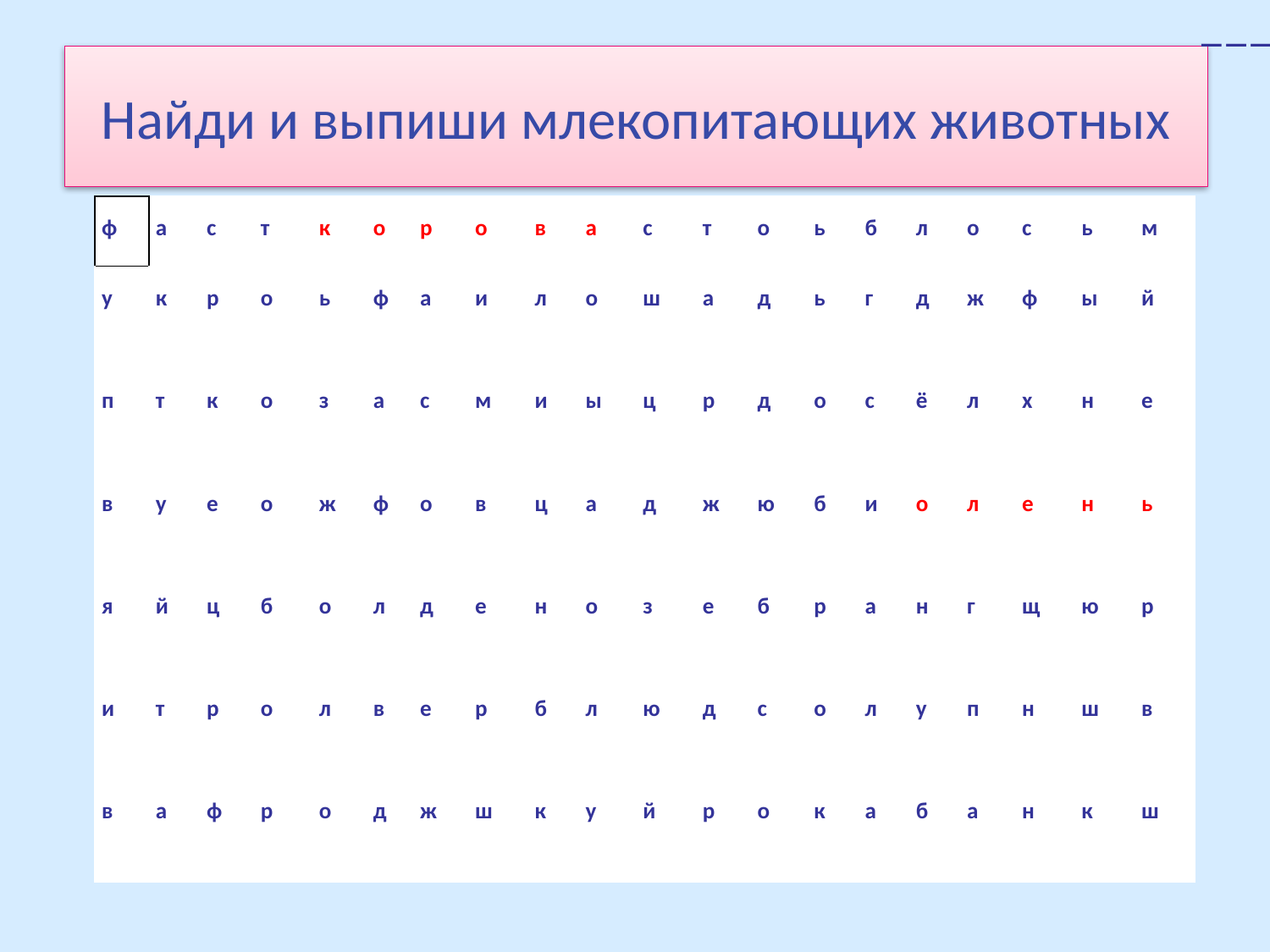

______________________________________________________________________________________________________________________________________________________________________________________________________________________________________________________________________________________________________

# Найди и выпиши млекопитающих животных
| ф | а | с | т | к | о | р | о | в | а | с | т | о | ь | б | л | о | с | ь | м |
| --- | --- | --- | --- | --- | --- | --- | --- | --- | --- | --- | --- | --- | --- | --- | --- | --- | --- | --- | --- |
| у | к | р | о | ь | ф | а | и | л | о | ш | а | д | ь | г | д | ж | ф | ы | й |
| п | т | к | о | з | а | с | м | и | ы | ц | р | д | о | с | ё | л | х | н | е |
| в | у | е | о | ж | ф | о | в | ц | а | д | ж | ю | б | и | о | л | е | н | ь |
| я | й | ц | б | о | л | д | е | н | о | з | е | б | р | а | н | г | щ | ю | р |
| и | т | р | о | л | в | е | р | б | л | ю | д | с | о | л | у | п | н | ш | в |
| в | а | ф | р | о | д | ж | ш | к | у | й | р | о | к | а | б | а | н | к | ш |